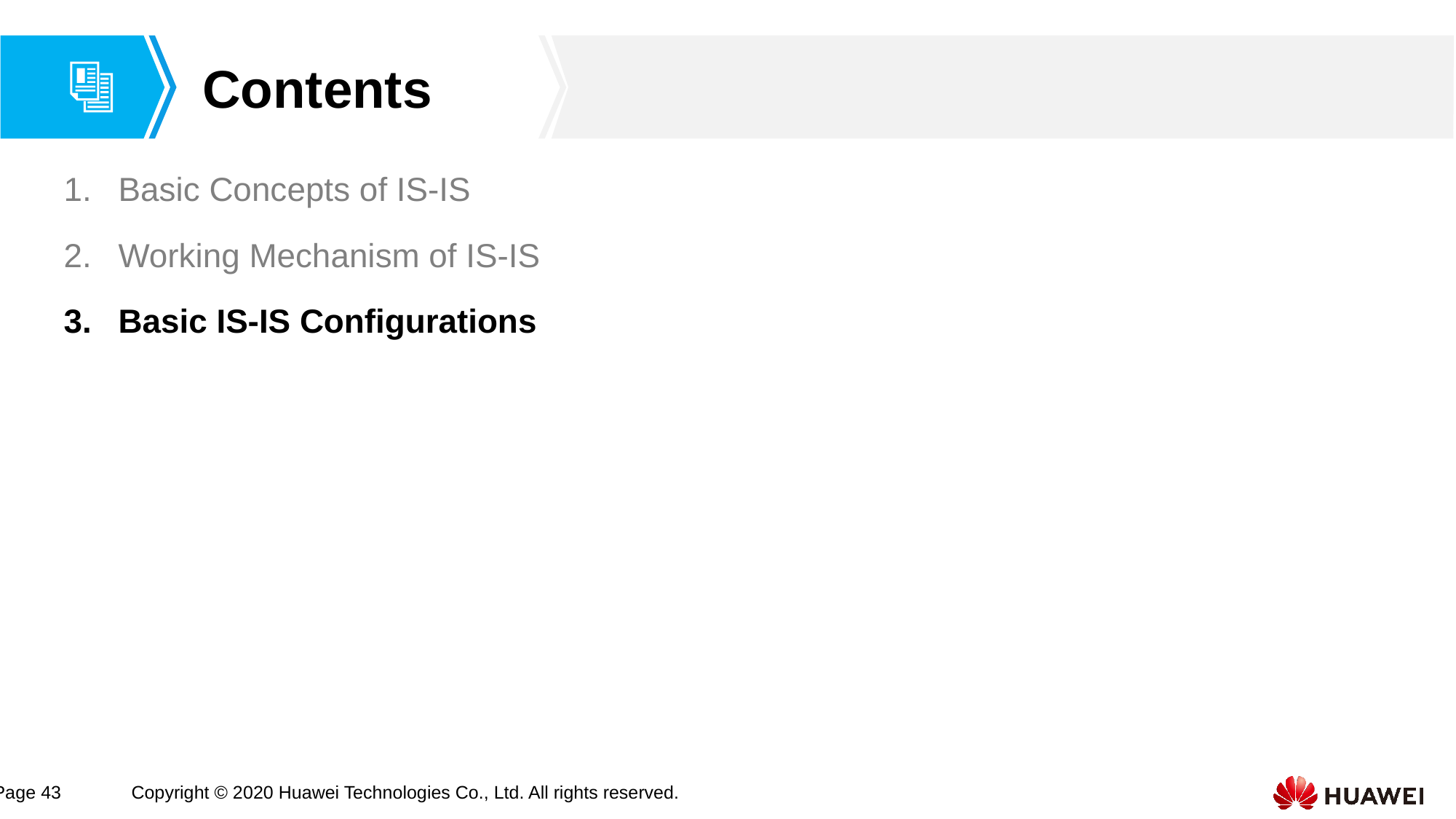

Basic Concepts of IS-IS
Working Mechanism of IS-IS
Basic IS-IS Configurations